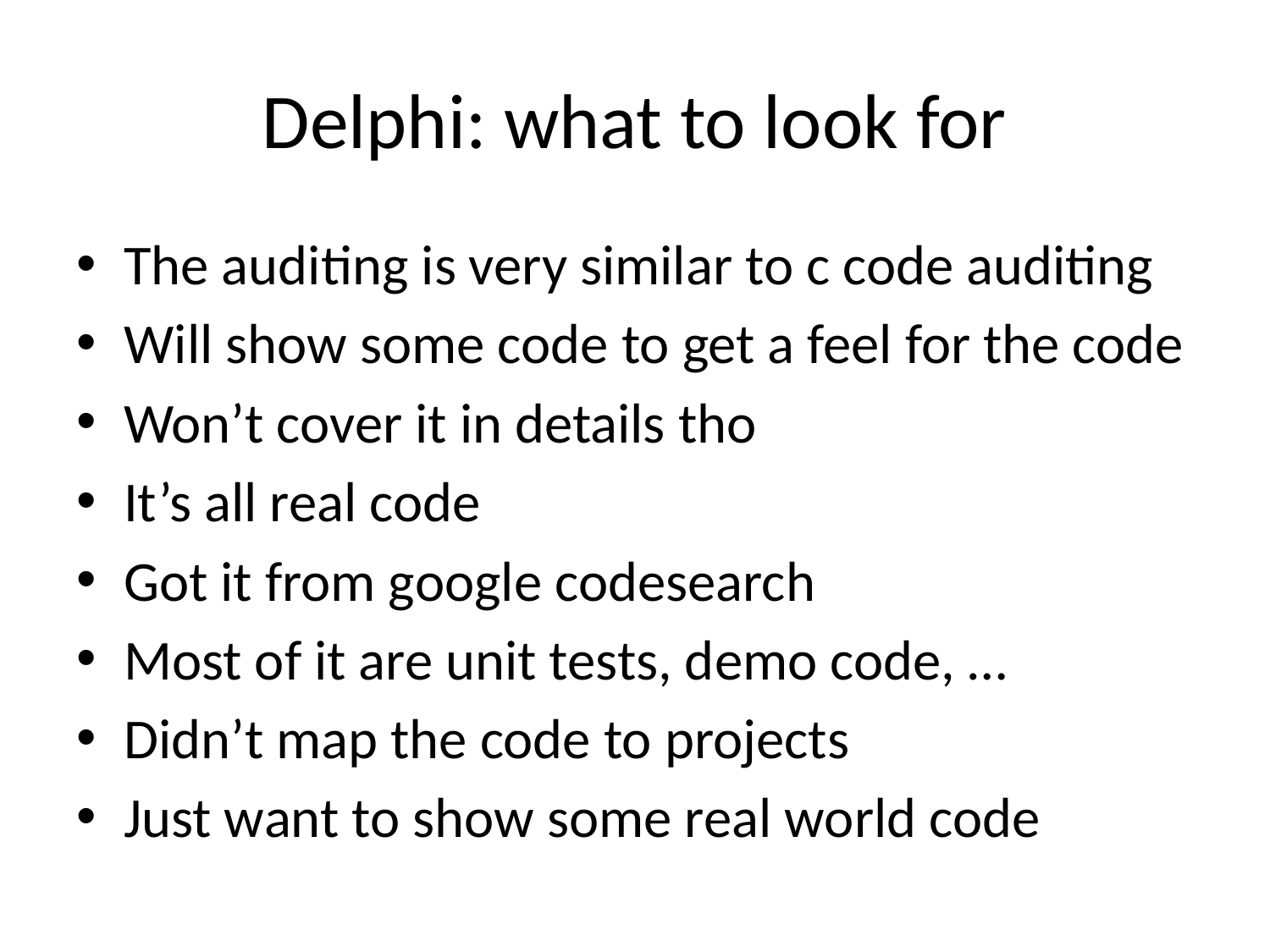

# Delphi: what to look for
The auditing is very similar to c code auditing
Will show some code to get a feel for the code
Won’t cover it in details tho
It’s all real code
Got it from google codesearch
Most of it are unit tests, demo code, …
Didn’t map the code to projects
Just want to show some real world code